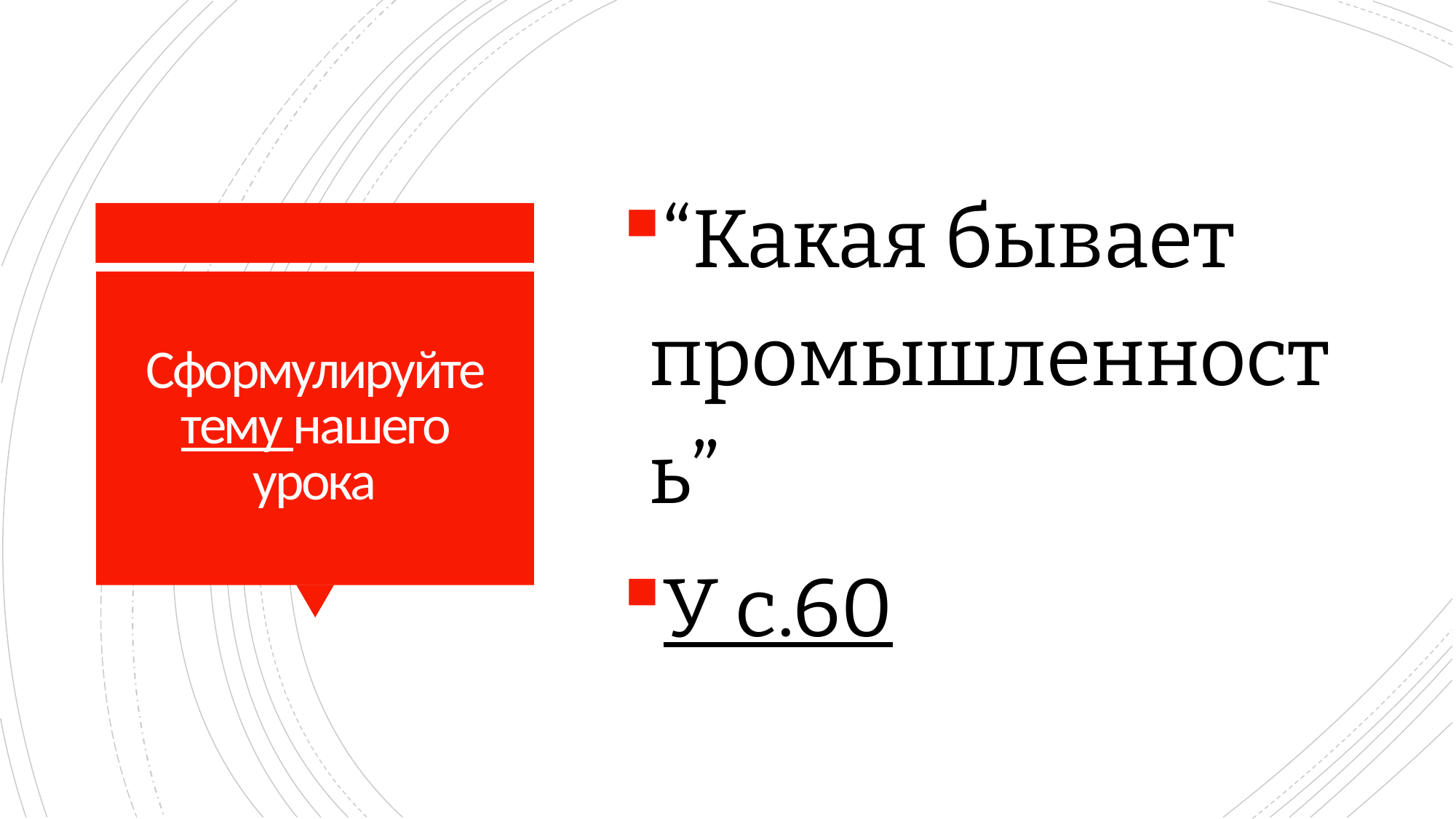

“Какая бывает промышленность”
У с.60
# Сформулируйте тему нашего урока